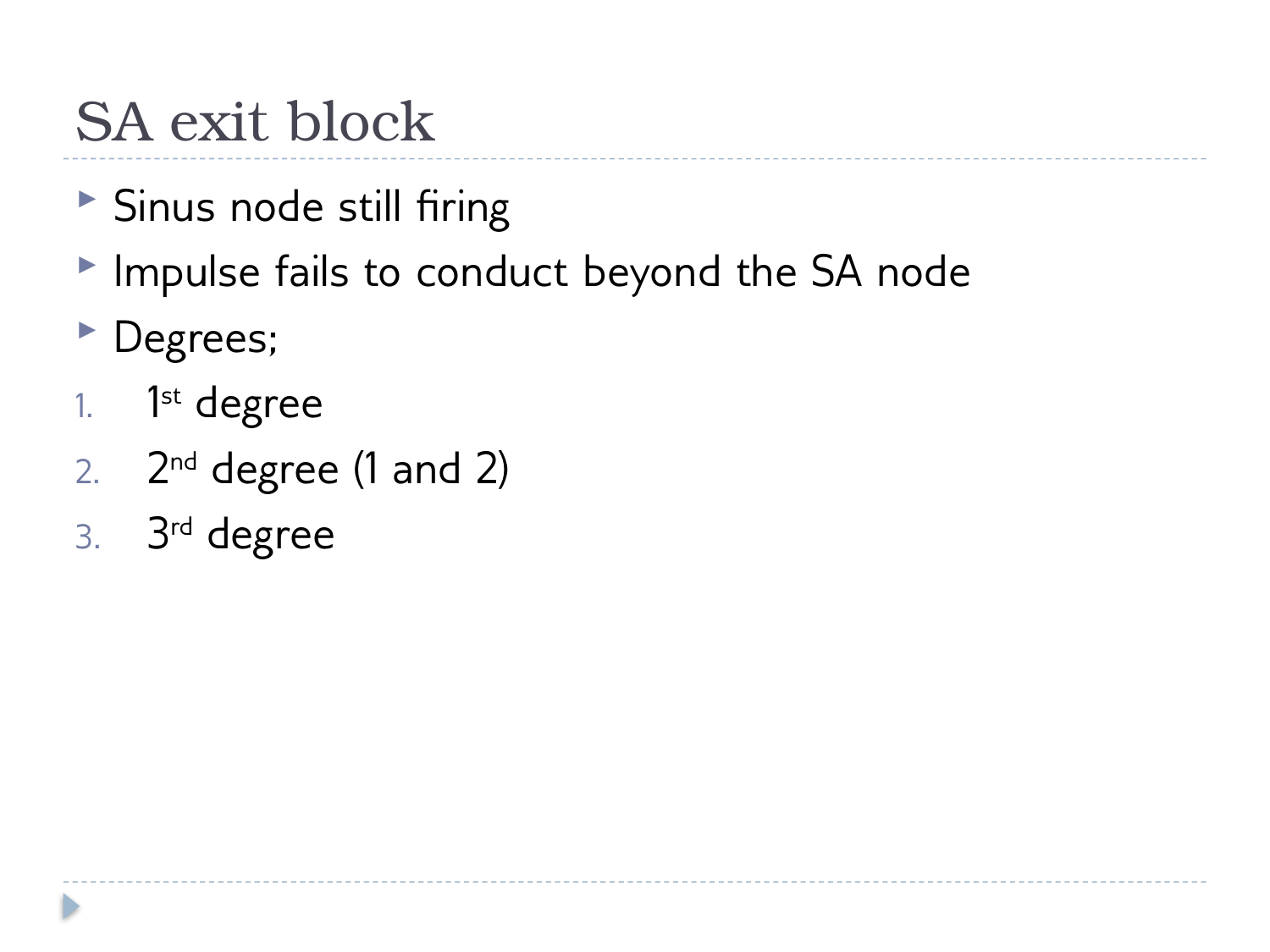

# SA exit block
Sinus node still firing
Impulse fails to conduct beyond the SA node
Degrees;
1st degree
2nd degree (1 and 2)
3rd degree